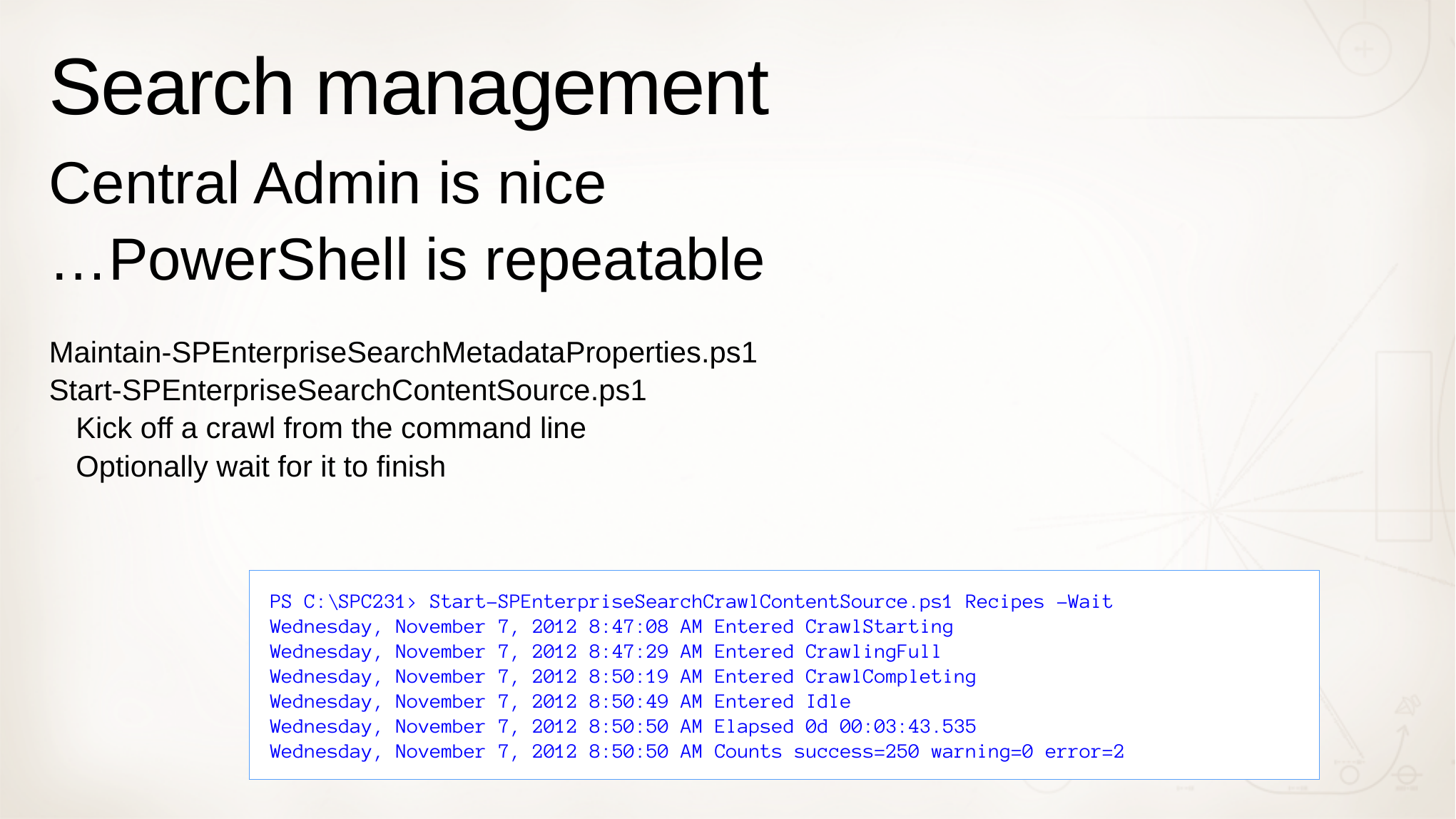

# Search management
Central Admin is nice
…PowerShell is repeatable

Maintain-SPEnterpriseSearchMetadataProperties.ps1
Start-SPEnterpriseSearchContentSource.ps1
Kick off a crawl from the command line
Optionally wait for it to finish
PS C:\SPC231> Start-SPEnterpriseSearchCrawlContentSource.ps1 Recipes -Wait
Wednesday, November 7, 2012 8:47:08 AM Entered CrawlStarting
Wednesday, November 7, 2012 8:47:29 AM Entered CrawlingFull
Wednesday, November 7, 2012 8:50:19 AM Entered CrawlCompleting
Wednesday, November 7, 2012 8:50:49 AM Entered Idle
Wednesday, November 7, 2012 8:50:50 AM Elapsed 0d 00:03:43.535
Wednesday, November 7, 2012 8:50:50 AM Counts success=250 warning=0 error=2